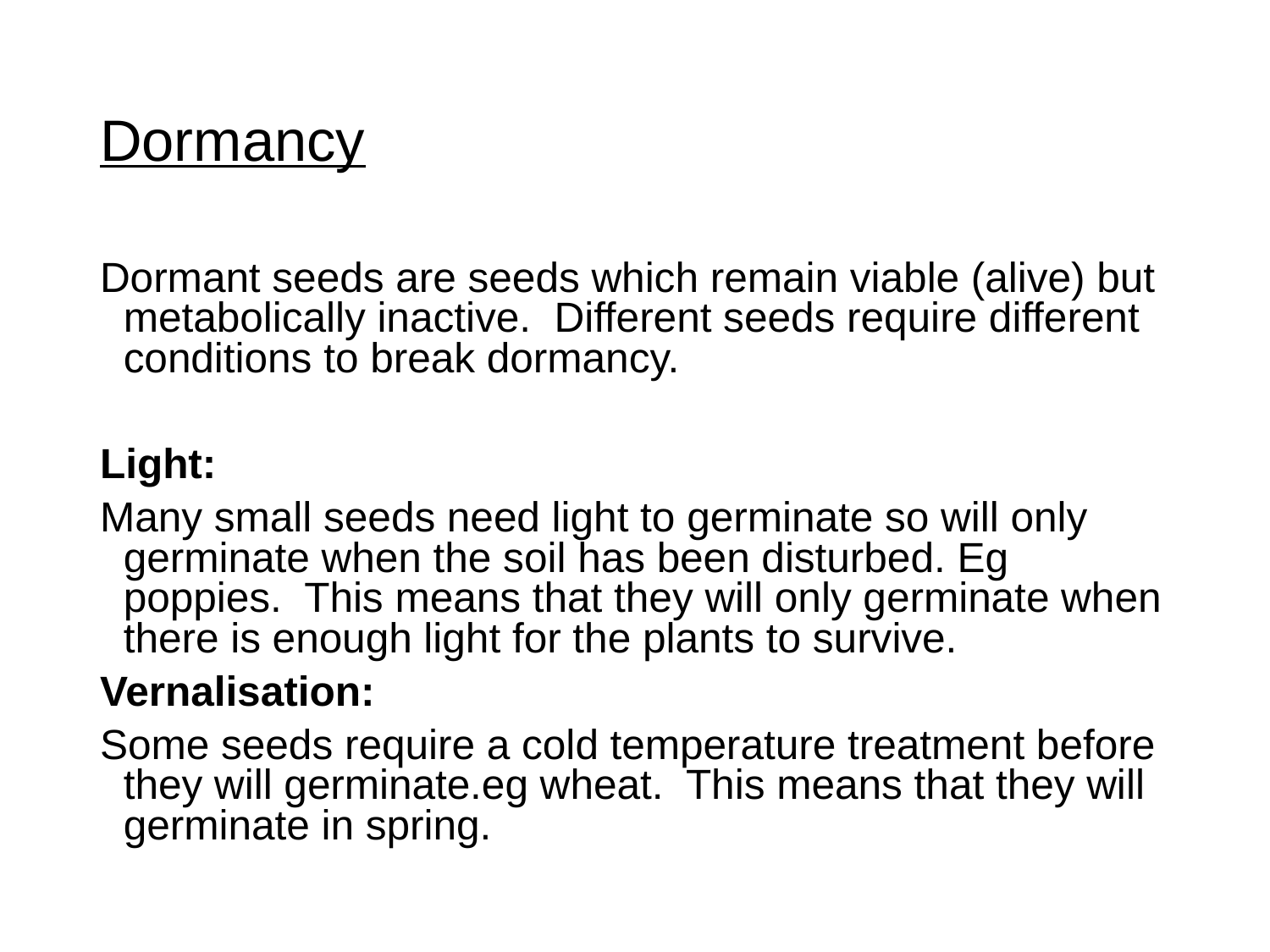

# Dormancy
Dormant seeds are seeds which remain viable (alive) but metabolically inactive.  Different seeds require different conditions to break dormancy.

Light:
Many small seeds need light to germinate so will only germinate when the soil has been disturbed. Eg poppies.  This means that they will only germinate when there is enough light for the plants to survive.
Vernalisation:
Some seeds require a cold temperature treatment before they will germinate.eg wheat.  This means that they will germinate in spring.